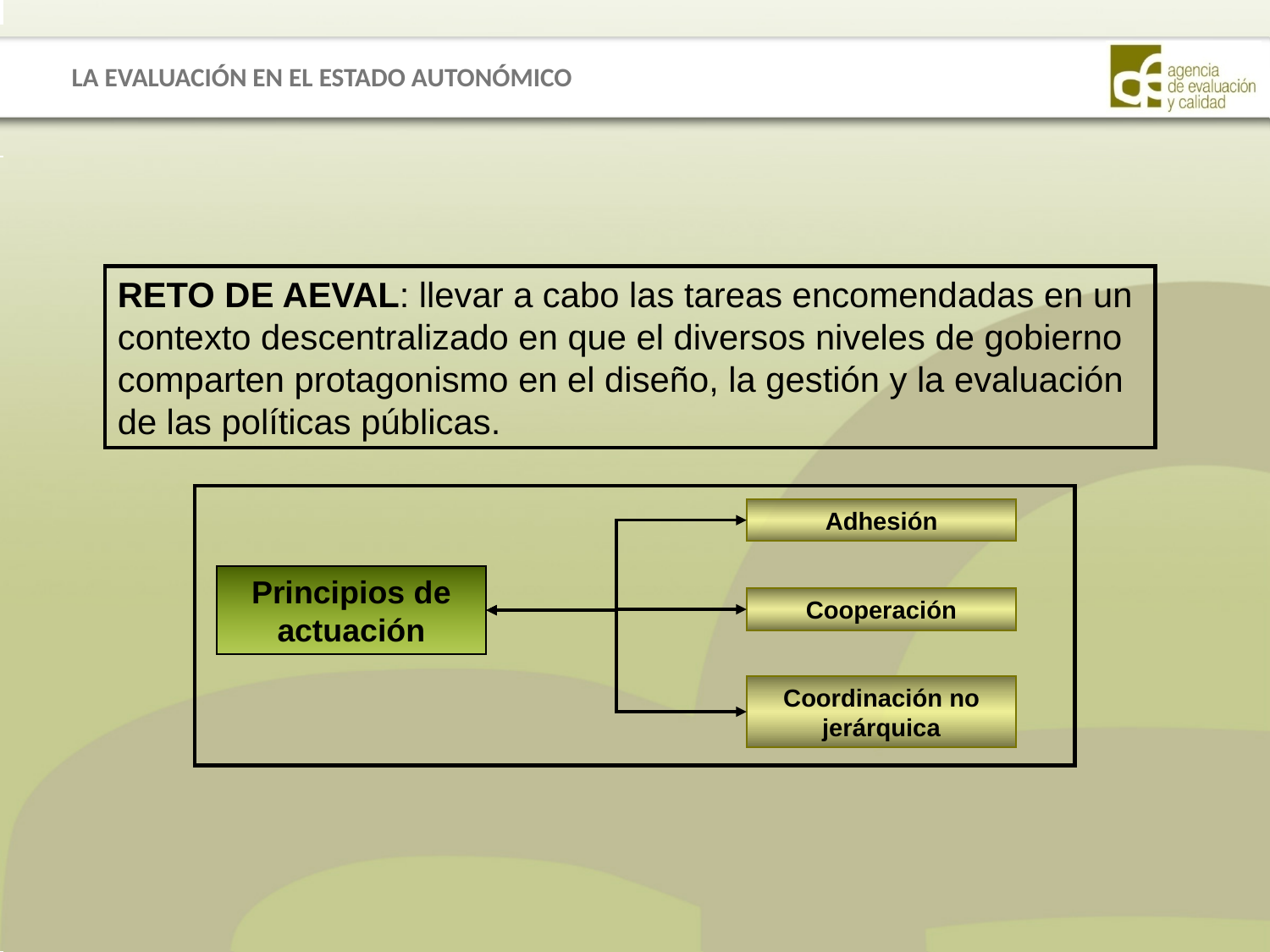

LA EVALUACIÓN EN EL ESTADO AUTONÓMICO
RETO DE AEVAL: llevar a cabo las tareas encomendadas en un contexto descentralizado en que el diversos niveles de gobierno comparten protagonismo en el diseño, la gestión y la evaluación de las políticas públicas.

Adhesión
Principios de actuación
Cooperación
Coordinación no jerárquica